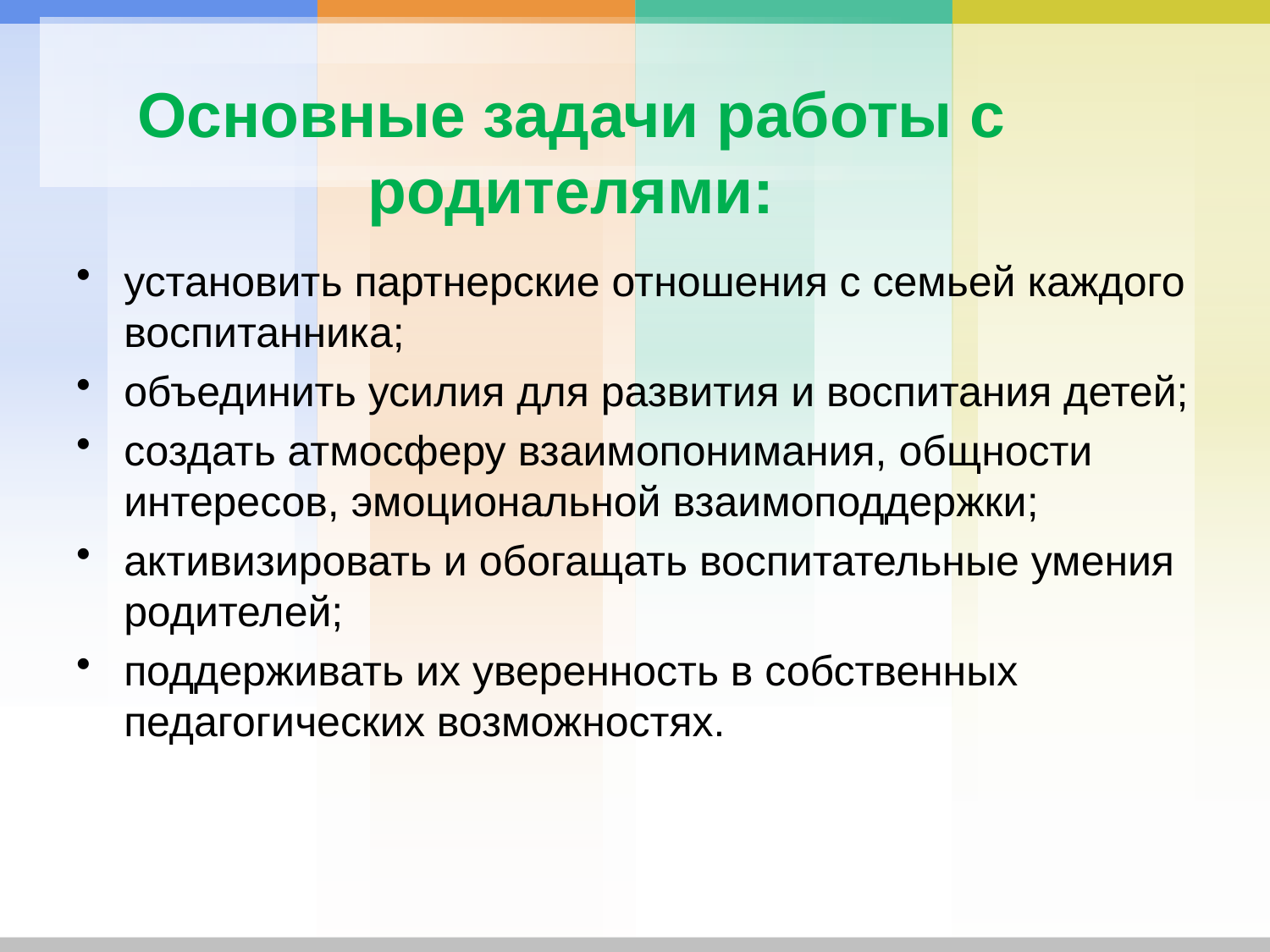

# Основные задачи работы с родителями:
установить партнерские отношения с семьей каждого воспитанника;
объединить усилия для развития и воспитания детей;
создать атмосферу взаимопонимания, общности интересов, эмоциональной взаимоподдержки;
активизировать и обогащать воспитательные умения родителей;
поддерживать их уверенность в собственных педагогических возможностях.